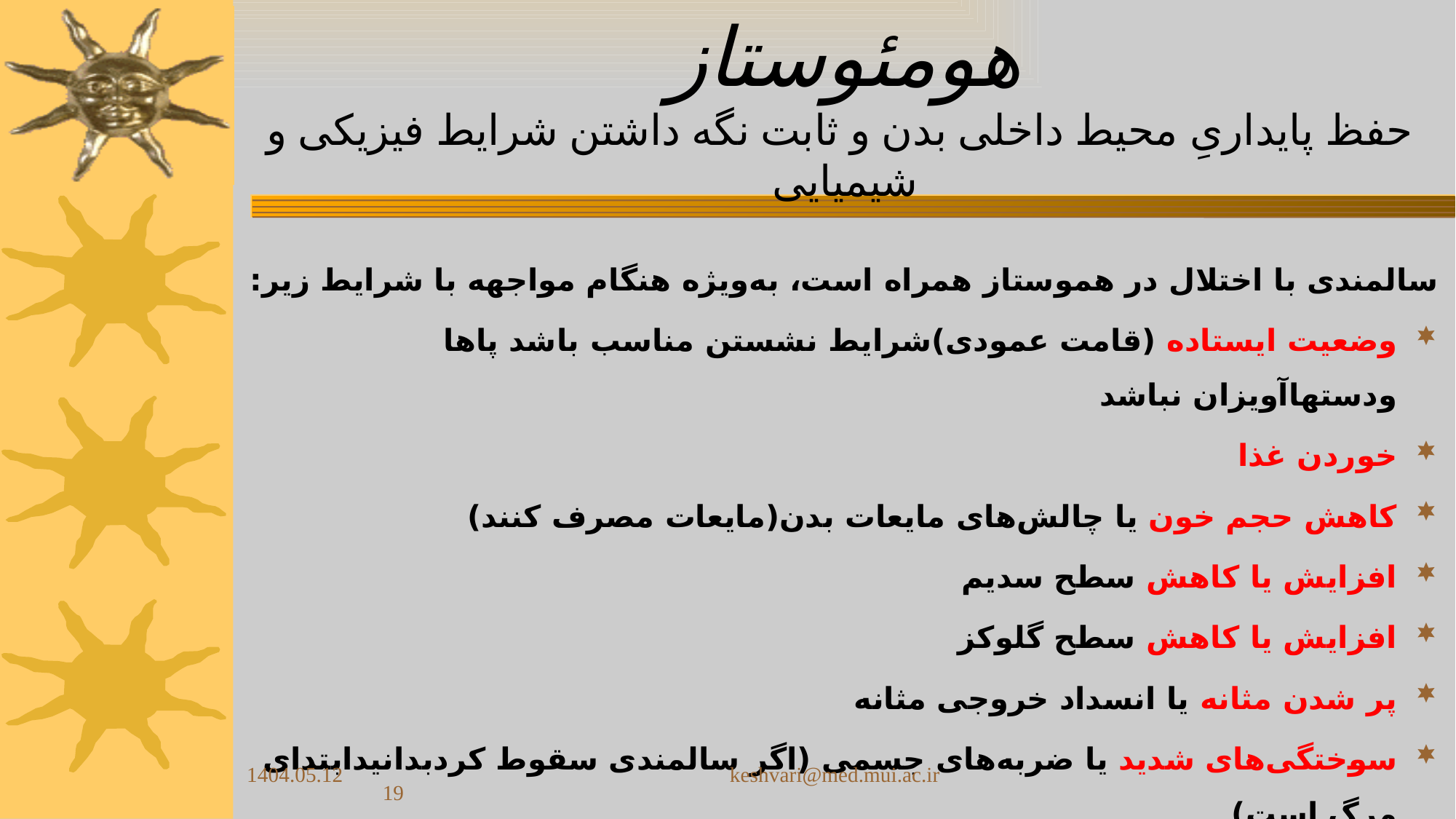

# هومئوستاز  حفظ پایداریِ محیط داخلی بدن و ثابت نگه داشتن شرایط فیزیکی و شیمیایی
سالمندی با اختلال در هموستاز همراه است، به‌ویژه هنگام مواجهه با شرایط زیر:
وضعیت ایستاده (قامت عمودی)شرایط نشستن مناسب باشد پاها ودستهاآویزان نباشد
خوردن غذا
کاهش حجم خون یا چالش‌های مایعات بدن(مایعات مصرف کنند)
افزایش یا کاهش سطح سدیم
افزایش یا کاهش سطح گلوکز
پر شدن مثانه یا انسداد خروجی مثانه
سوختگی‌های شدید یا ضربه‌های جسمی (اگر سالمندی سقوط کردبدانیدابتدای مرگ است)
استراحت مطلق در تخت یا انجام ورزش

1404.05.12
keshvari@med.mui.ac.ir
19